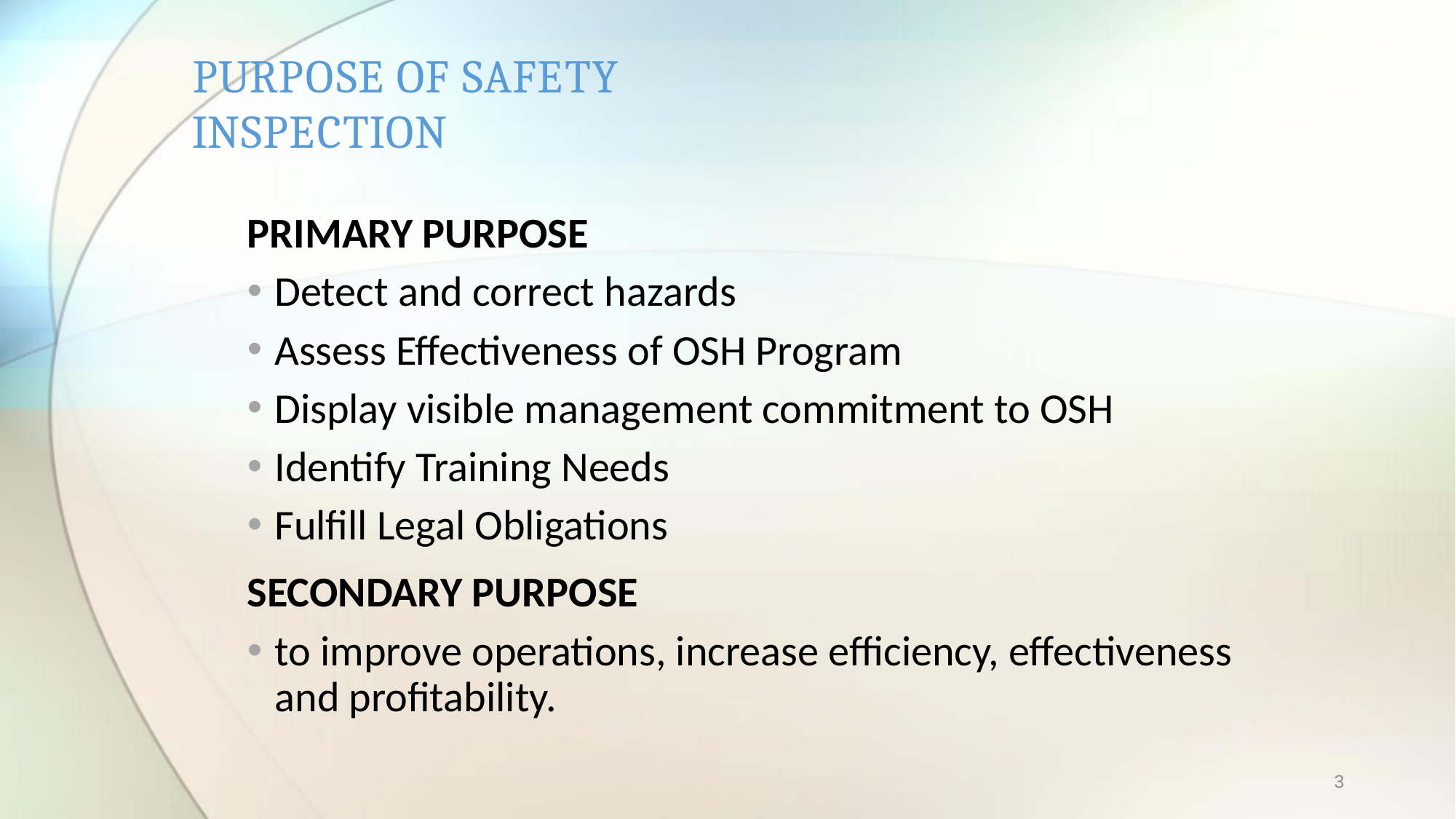

# PURPOSE OF SAFETY INSPECTION
PRIMARY PURPOSE
Detect and correct hazards
Assess Effectiveness of OSH Program
Display visible management commitment to OSH
Identify Training Needs
Fulfill Legal Obligations
SECONDARY PURPOSE
to improve operations, increase efficiency, effectiveness and profitability.
3